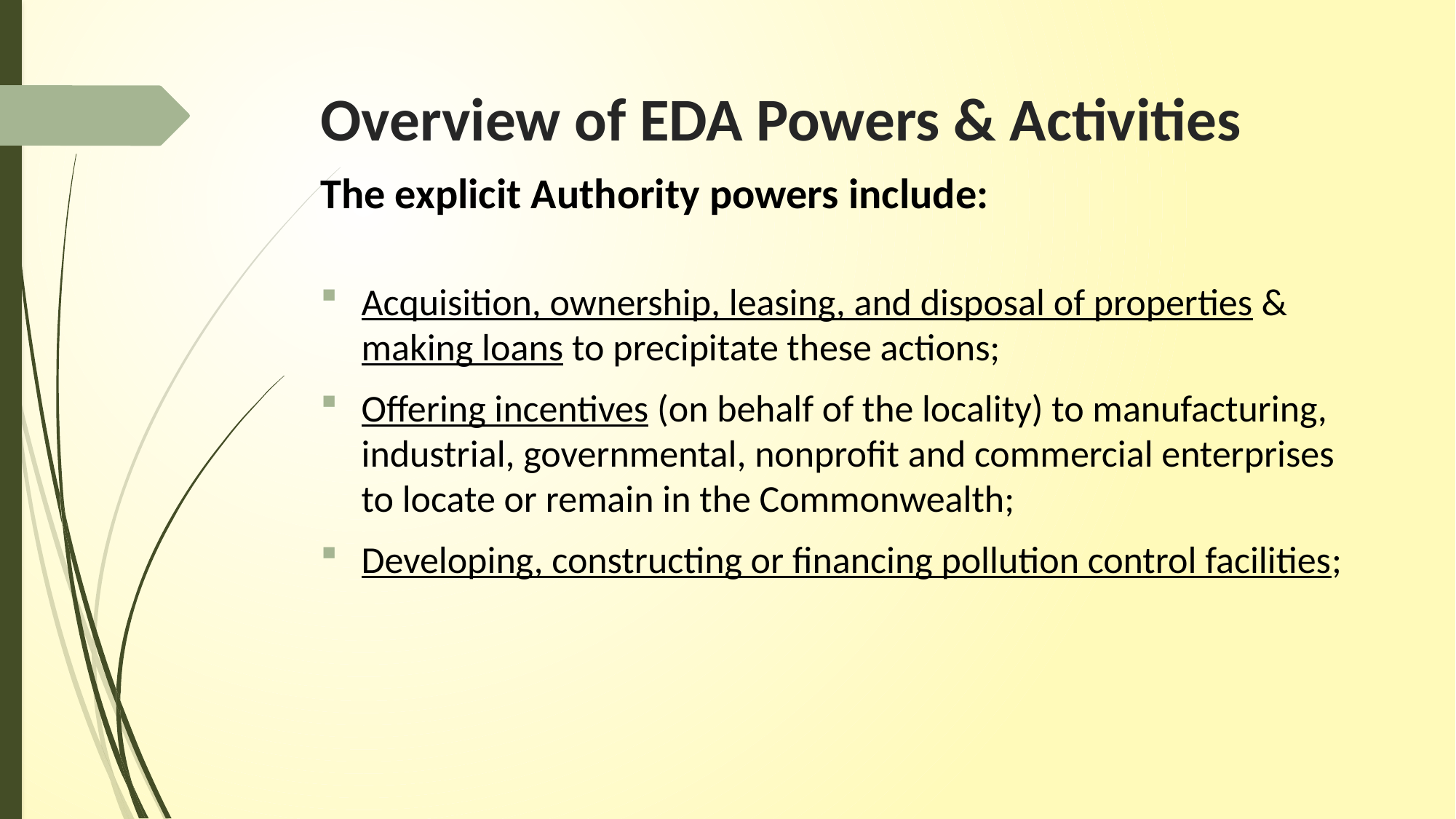

# Overview of EDA Powers & Activities
The explicit Authority powers include:
Acquisition, ownership, leasing, and disposal of properties & making loans to precipitate these actions;
Offering incentives (on behalf of the locality) to manufacturing, industrial, governmental, nonprofit and commercial enterprises to locate or remain in the Commonwealth;
Developing, constructing or financing pollution control facilities;